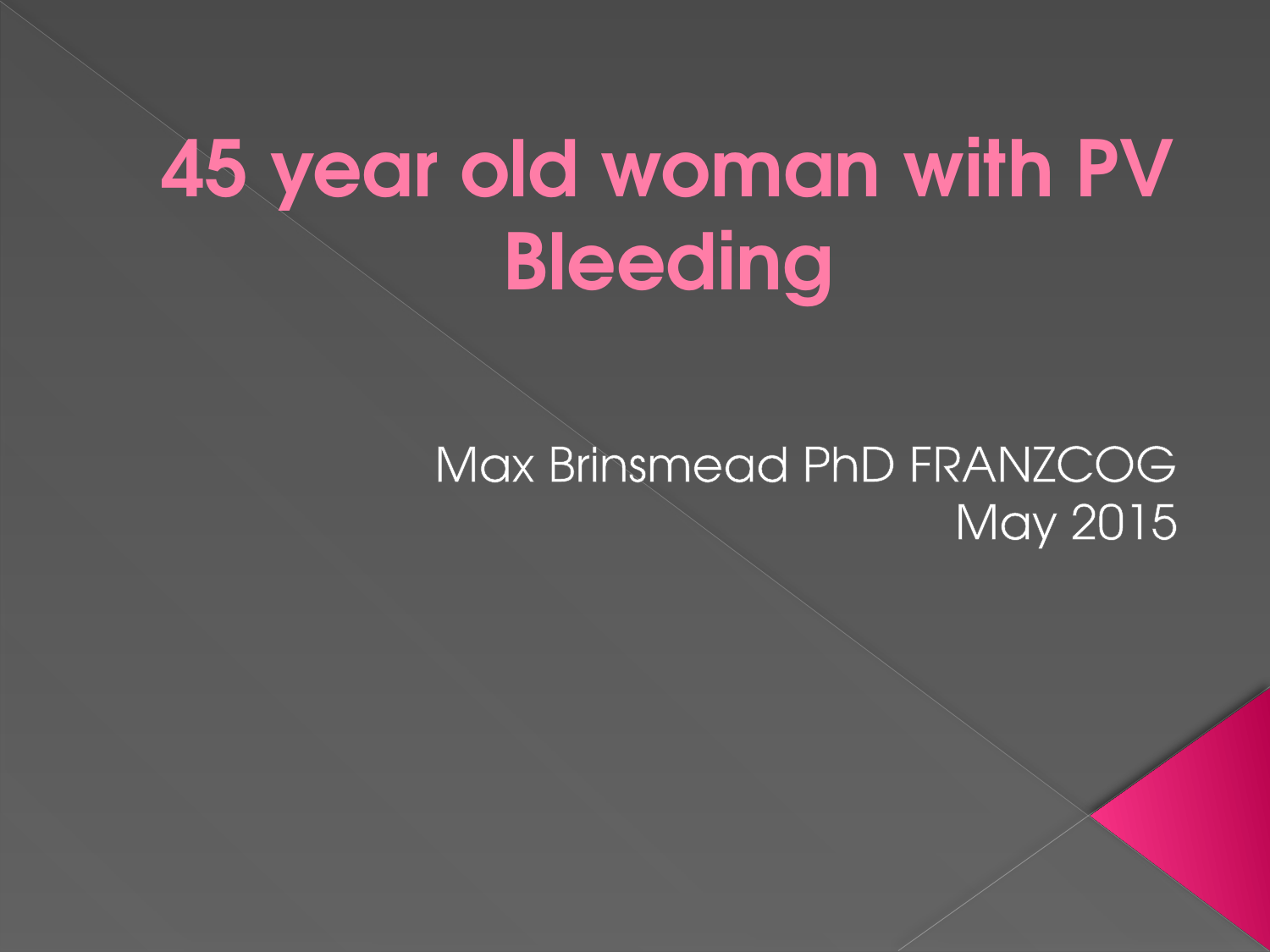

# 45 year old woman with PV Bleeding

Max Brinsmead PhD FRANZCOG
May 2015